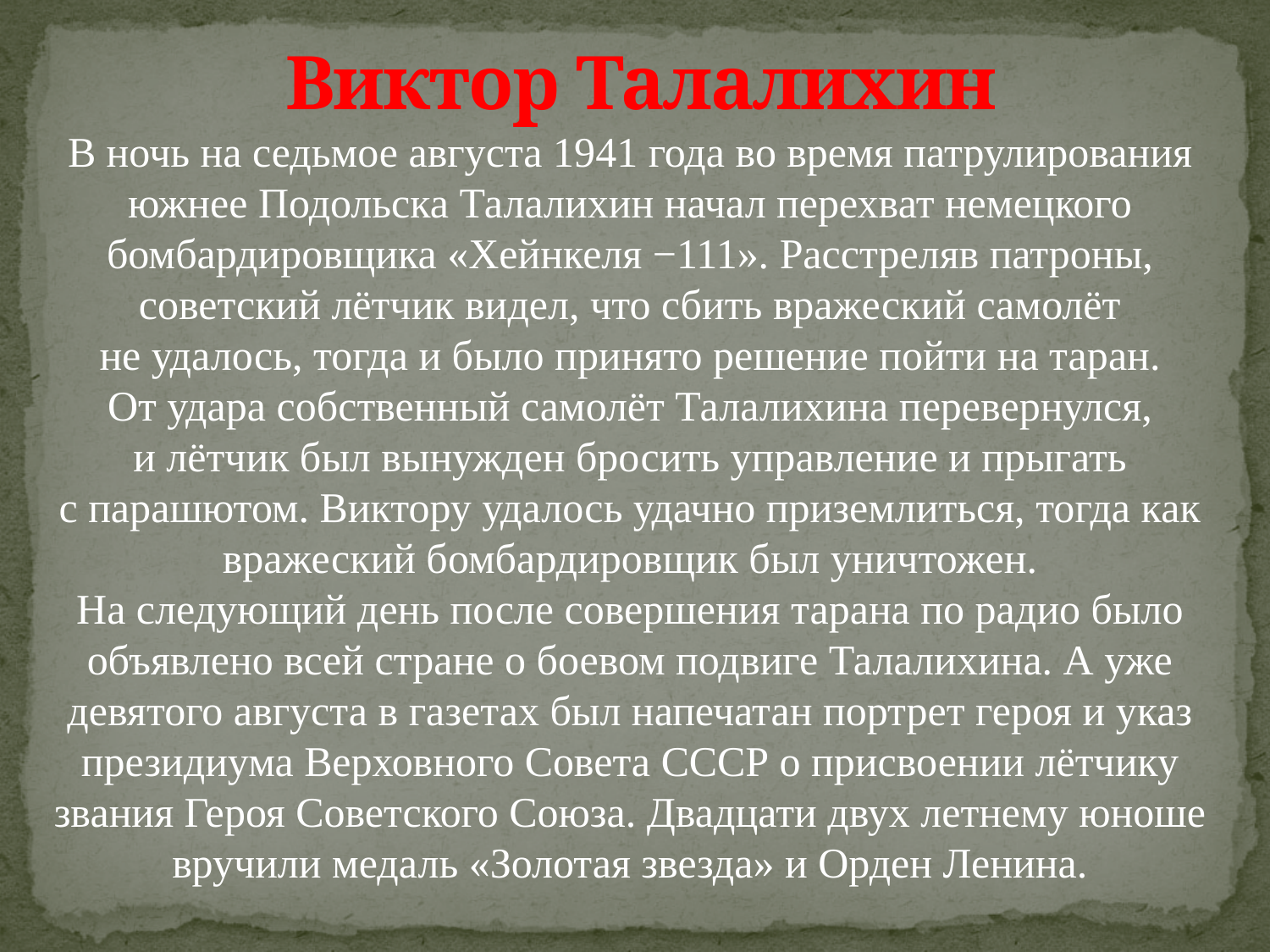

# Виктор Талалихин
В ночь на седьмое августа 1941 года во время патрулирования южнее Подольска Талалихин начал перехват немецкого бомбардировщика «Хейнкеля −111». Расстреляв патроны, советский лётчик видел, что сбить вражеский самолёт не удалось, тогда и было принято решение пойти на таран. От удара собственный самолёт Талалихина перевернулся, и лётчик был вынужден бросить управление и прыгать с парашютом. Виктору удалось удачно приземлиться, тогда как вражеский бомбардировщик был уничтожен.
На следующий день после совершения тарана по радио было объявлено всей стране о боевом подвиге Талалихина. А уже девятого августа в газетах был напечатан портрет героя и указ президиума Верховного Совета СССР о присвоении лётчику звания Героя Советского Союза. Двадцати двух летнему юноше вручили медаль «Золотая звезда» и Орден Ленина.